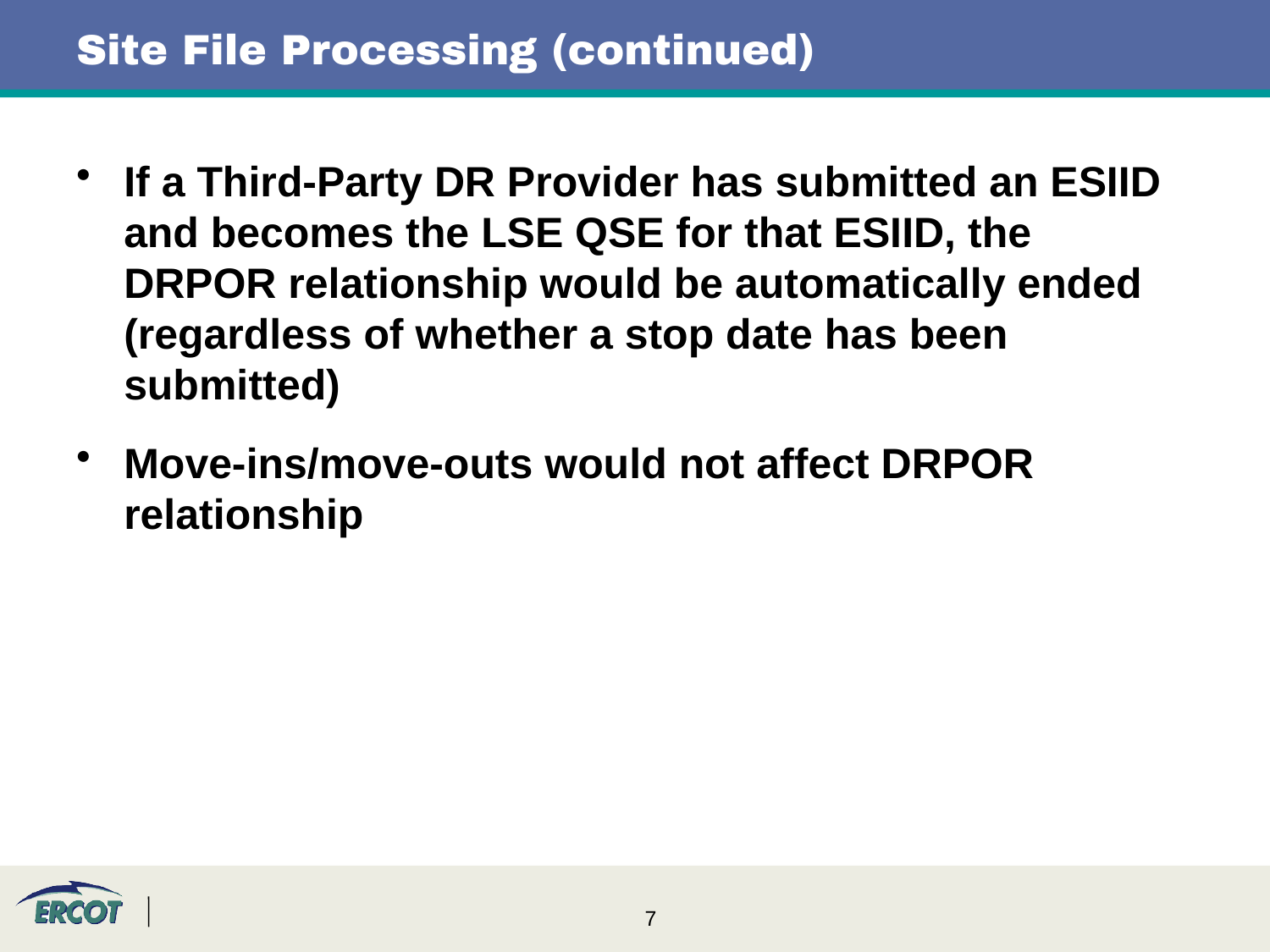

# Site File Processing (continued)
If a Third-Party DR Provider has submitted an ESIID and becomes the LSE QSE for that ESIID, the DRPOR relationship would be automatically ended (regardless of whether a stop date has been submitted)

Move-ins/move-outs would not affect DRPOR relationship